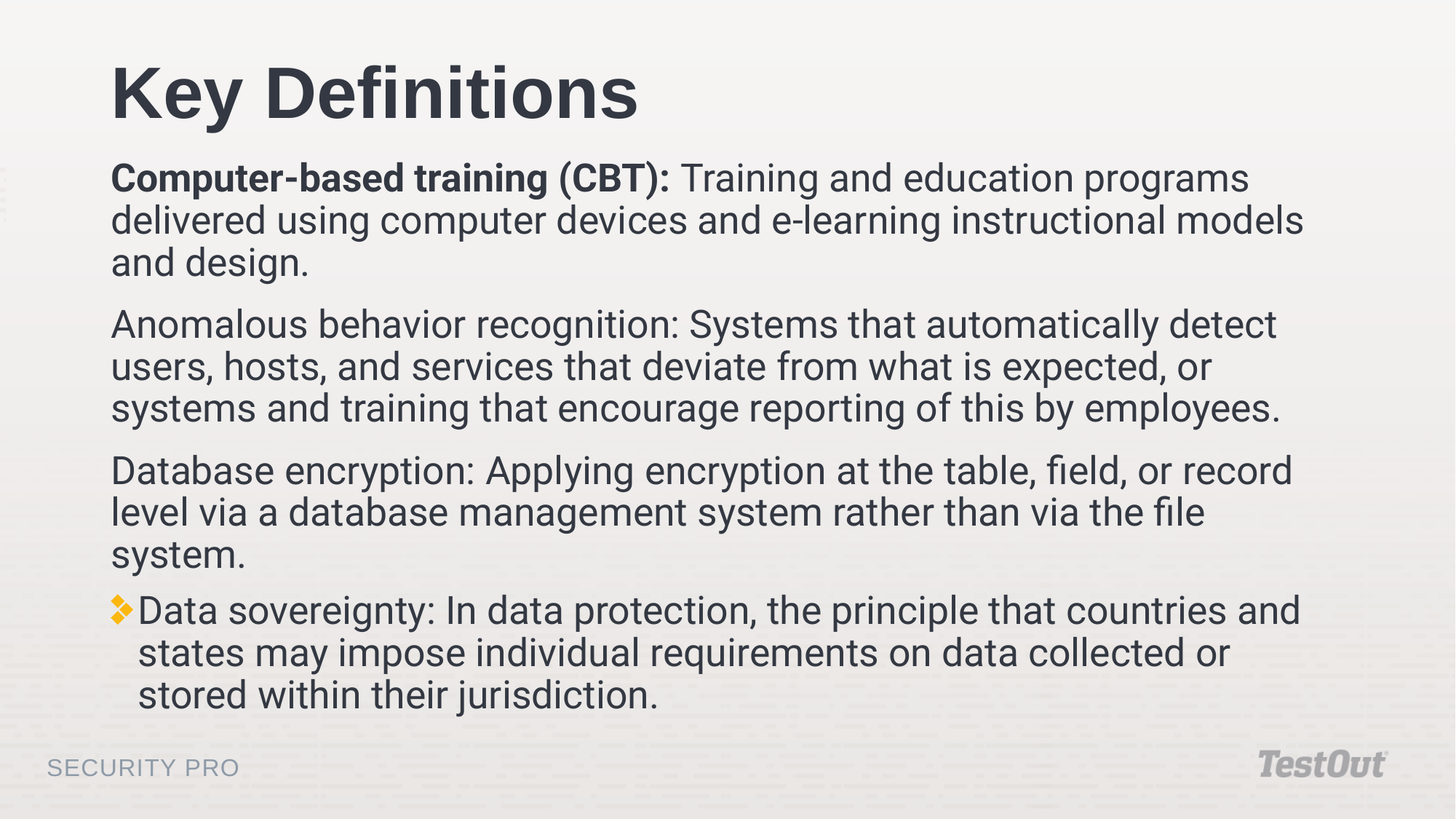

# Key Definitions
Computer-based training (CBT): Training and education programs delivered using computer devices and e-learning instructional models and design.
Anomalous behavior recognition: Systems that automatically detect users, hosts, and services that deviate from what is expected, or systems and training that encourage reporting of this by employees.
Database encryption: Applying encryption at the table, field, or record level via a database management system rather than via the file system.
Data sovereignty: In data protection, the principle that countries and states may impose individual requirements on data collected or stored within their jurisdiction.
Security Pro